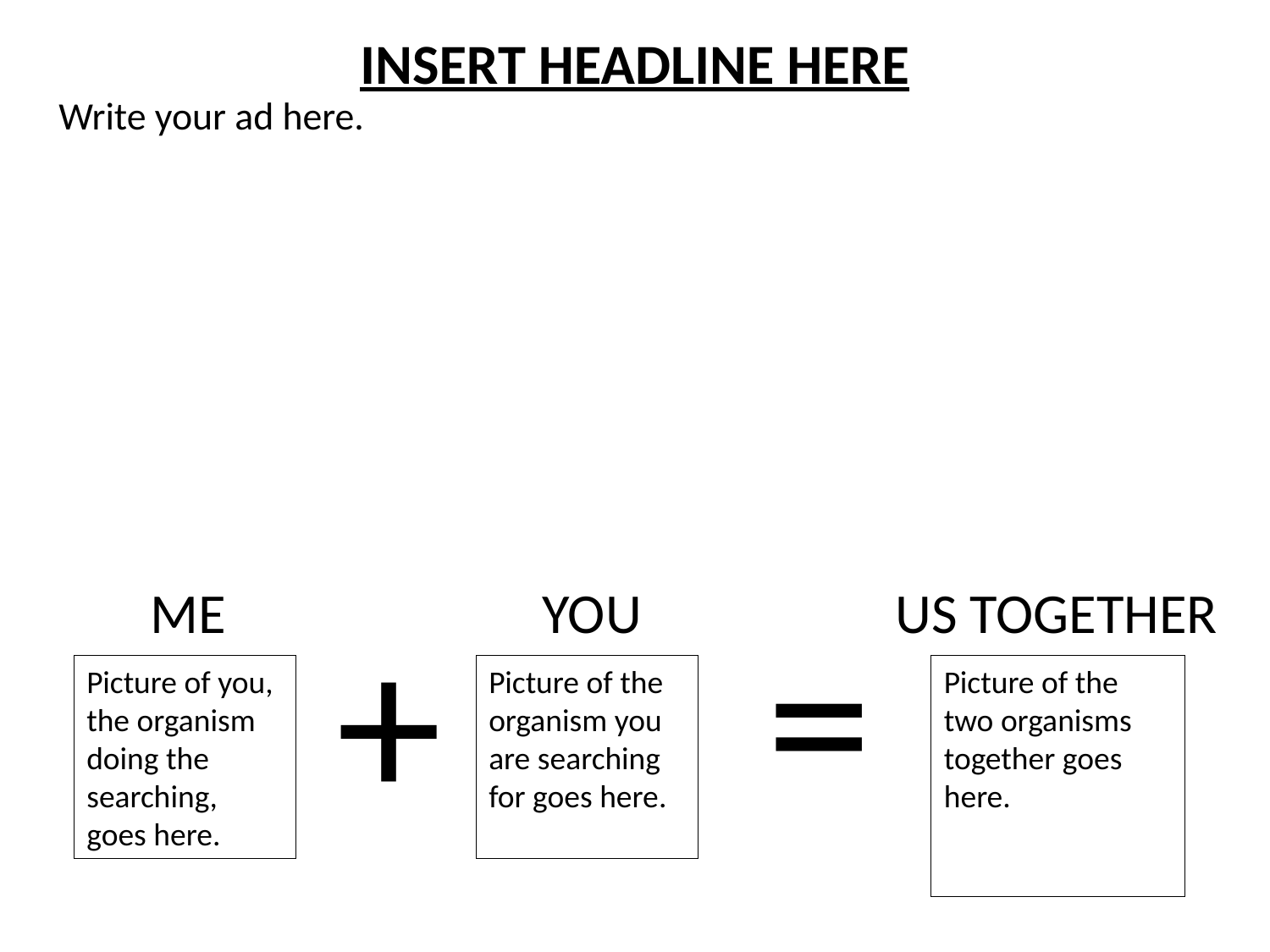

# INSERT HEADLINE HERE
Write your ad here.

ME
YOU
 US TOGETHER
=
+
Picture of you, the organism doing the searching, goes here.
Picture of the organism you are searching for goes here.

Picture of the two organisms together goes here.